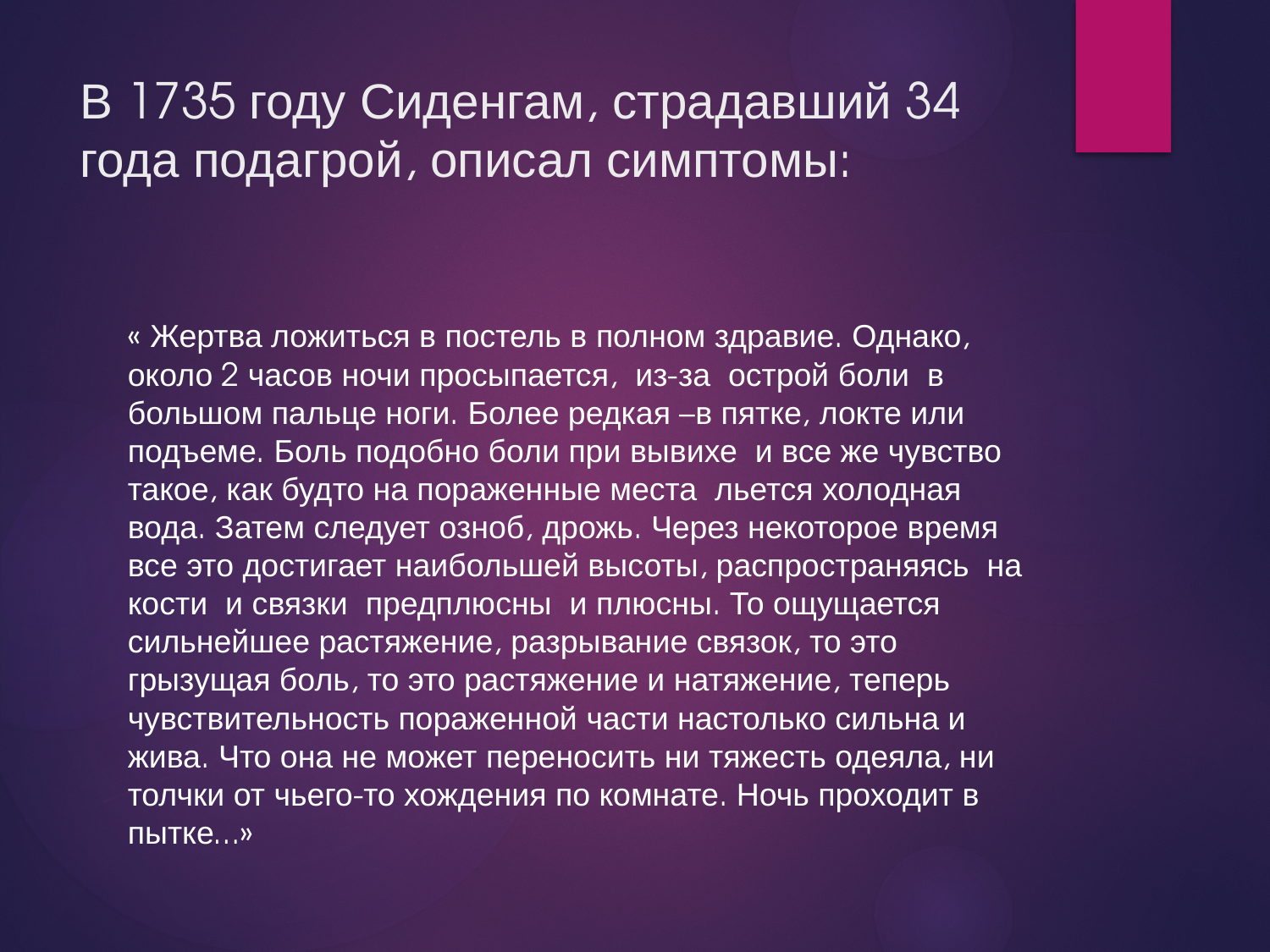

# В 1735 году Сиденгам, страдавший 34 года подагрой, описал симптомы:

« Жертва ложиться в постель в полном здравие. Однако, около 2 часов ночи просыпается,  из-за  острой боли  в большом пальце ноги. Более редкая –в пятке, локте или подъеме. Боль подобно боли при вывихе  и все же чувство такое, как будто на пораженные места  льется холодная вода. Затем следует озноб, дрожь. Через некоторое время все это достигает наибольшей высоты, распространяясь  на кости  и связки  предплюсны  и плюсны. То ощущается сильнейшее растяжение, разрывание связок, то это грызущая боль, то это растяжение и натяжение, теперь чувствительность пораженной части настолько сильна и жива. Что она не может переносить ни тяжесть одеяла, ни толчки от чьего-то хождения по комнате. Ночь проходит в пытке…»